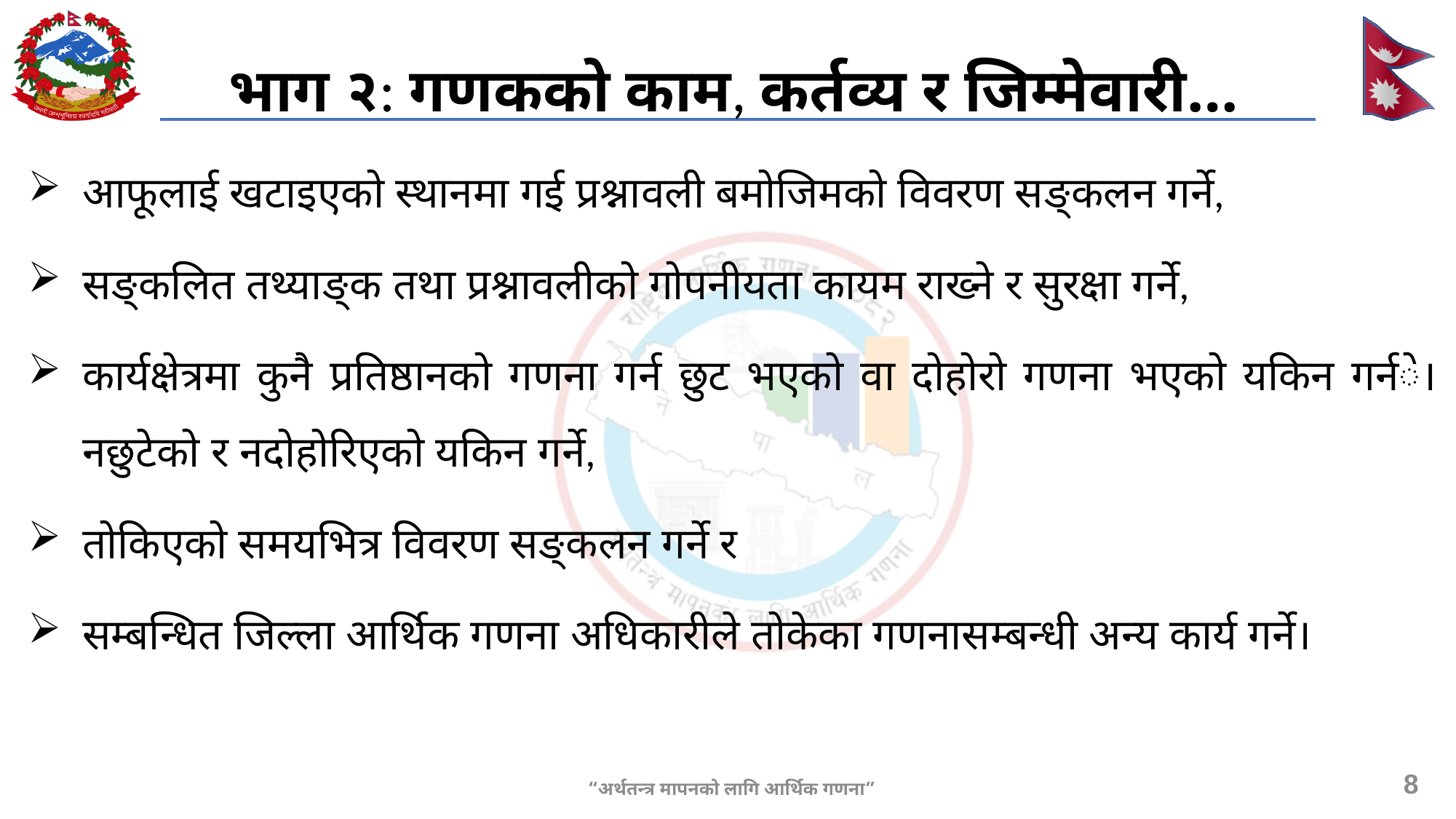

# भाग २: गणकको काम, कर्तव्य र जिम्मेवारी…
आफूलाई खटाइएको स्थानमा गई प्रश्नावली बमोजिमको विवरण सङ्कलन गर्ने,
सङ्कलित तथ्याङ्क तथा प्रश्नावलीको गोपनीयता कायम राख्ने र सुरक्षा गर्ने,
कार्यक्षेत्रमा कुनै प्रतिष्ठानको गणना गर्न छुट भएको वा दोहोरो गणना भएको यकिन गर्ने। नछुटेको र नदोहोरिएको यकिन गर्ने,
तोकिएको समयभित्र विवरण सङ्कलन गर्ने र
सम्बन्धित जिल्ला आर्थिक गणना अधिकारीले तोकेका गणनासम्बन्धी अन्य कार्य गर्ने।

8
“अर्थतन्त्र मापनको लागि आर्थिक गणना”